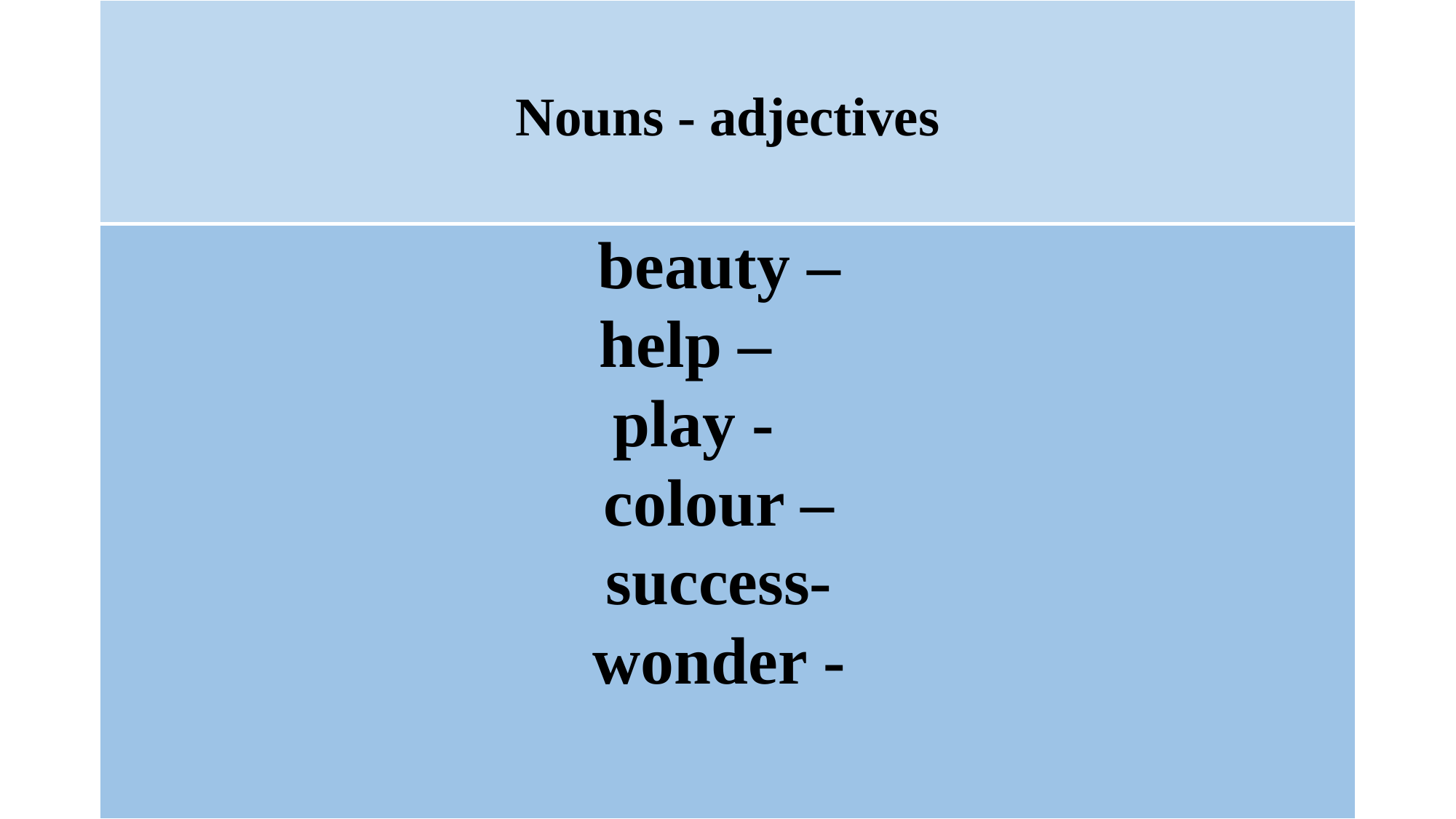

| Nouns - adjectives |
| --- |
| beauty – help – play - colour – success- wonder - |
#